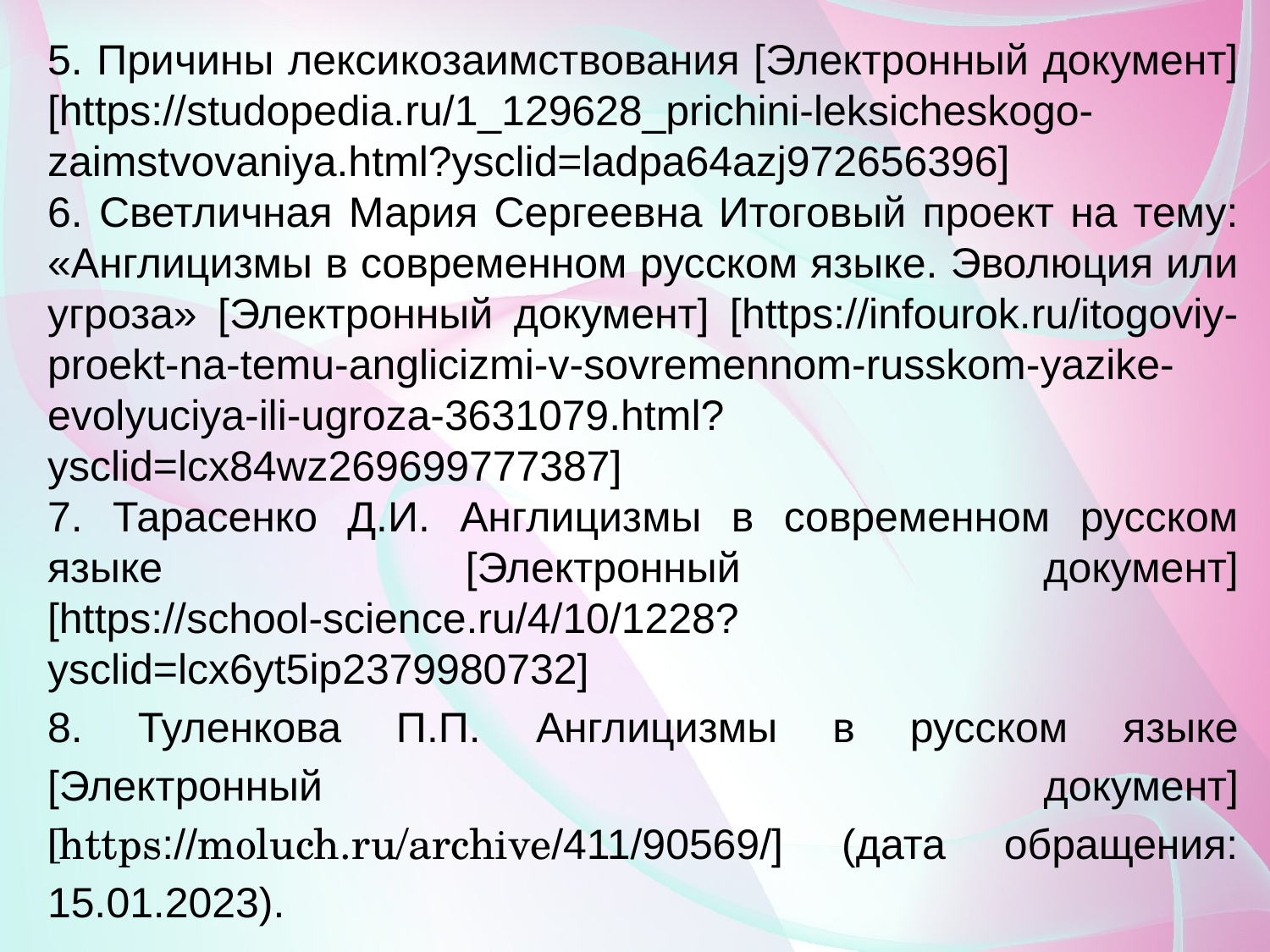

5. Причины лексикозаимствования [Электронный документ] [https://studopedia.ru/1_129628_prichini-leksicheskogo-zaimstvovaniya.html?ysclid=ladpa64azj972656396]
6. Светличная Мария Сергеевна Итоговый проект на тему: «Англицизмы в современном русском языке. Эволюция или угроза» [Электронный документ] [https://infourok.ru/itogoviy-proekt-na-temu-anglicizmi-v-sovremennom-russkom-yazike-evolyuciya-ili-ugroza-3631079.html?ysclid=lcx84wz269699777387]
7. Тарасенко Д.И. Англицизмы в современном русском языке [Электронный документ] [https://school-science.ru/4/10/1228?ysclid=lcx6yt5ip2379980732]
8. Туленкова П.П. Англицизмы в русском языке [Электронный документ] [https://moluch.ru/archive/411/90569/] (дата обращения: 15.01.2023).